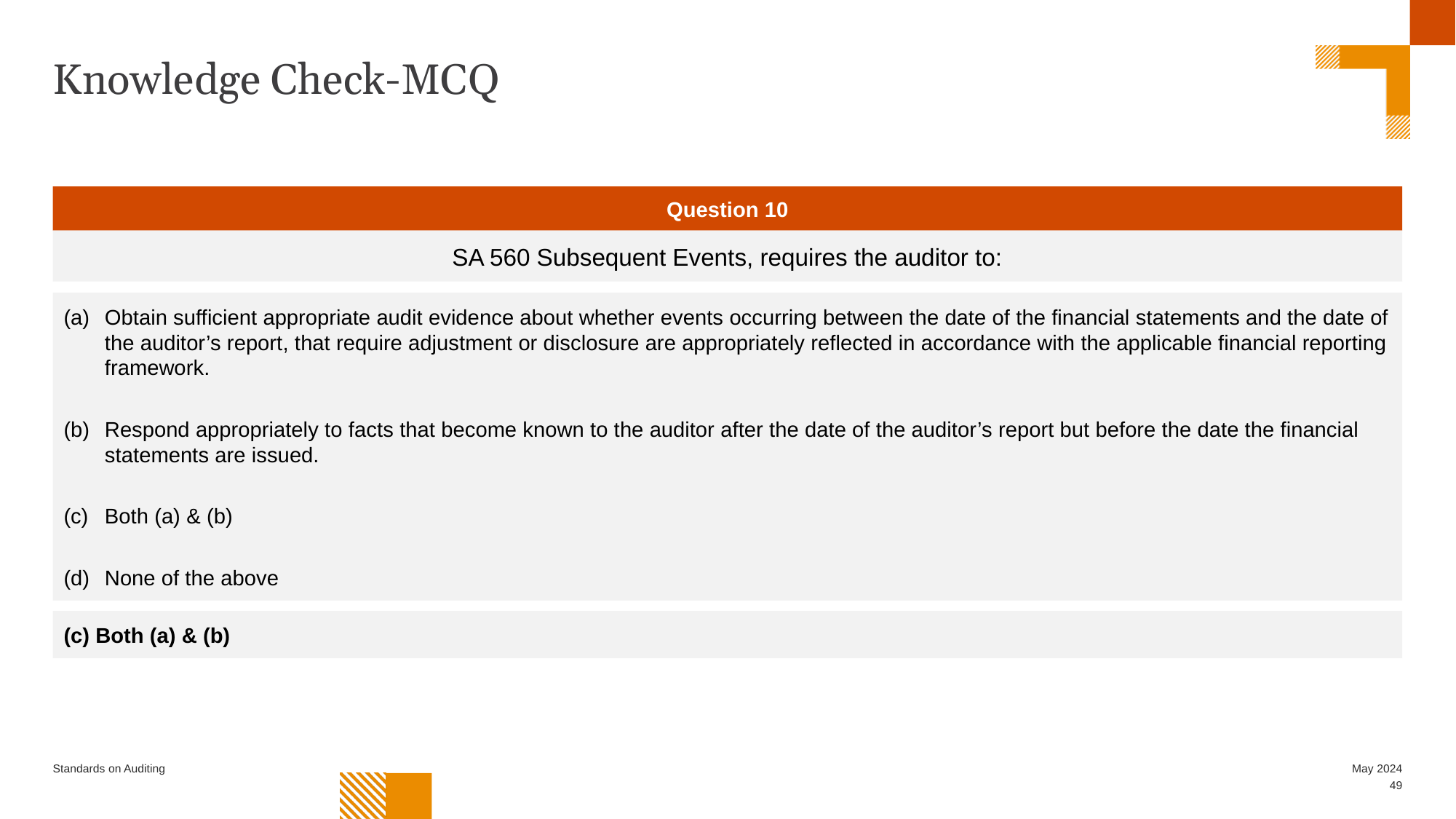

# Knowledge Check-MCQ
Question 10
SA 560 Subsequent Events, requires the auditor to:
Obtain sufficient appropriate audit evidence about whether events occurring between the date of the financial statements and the date of the auditor’s report, that require adjustment or disclosure are appropriately reflected in accordance with the applicable financial reporting framework.

Respond appropriately to facts that become known to the auditor after the date of the auditor’s report but before the date the financial statements are issued.

Both (a) & (b)

None of the above
(c) Both (a) & (b)
Standards on Auditing
May 2024
49